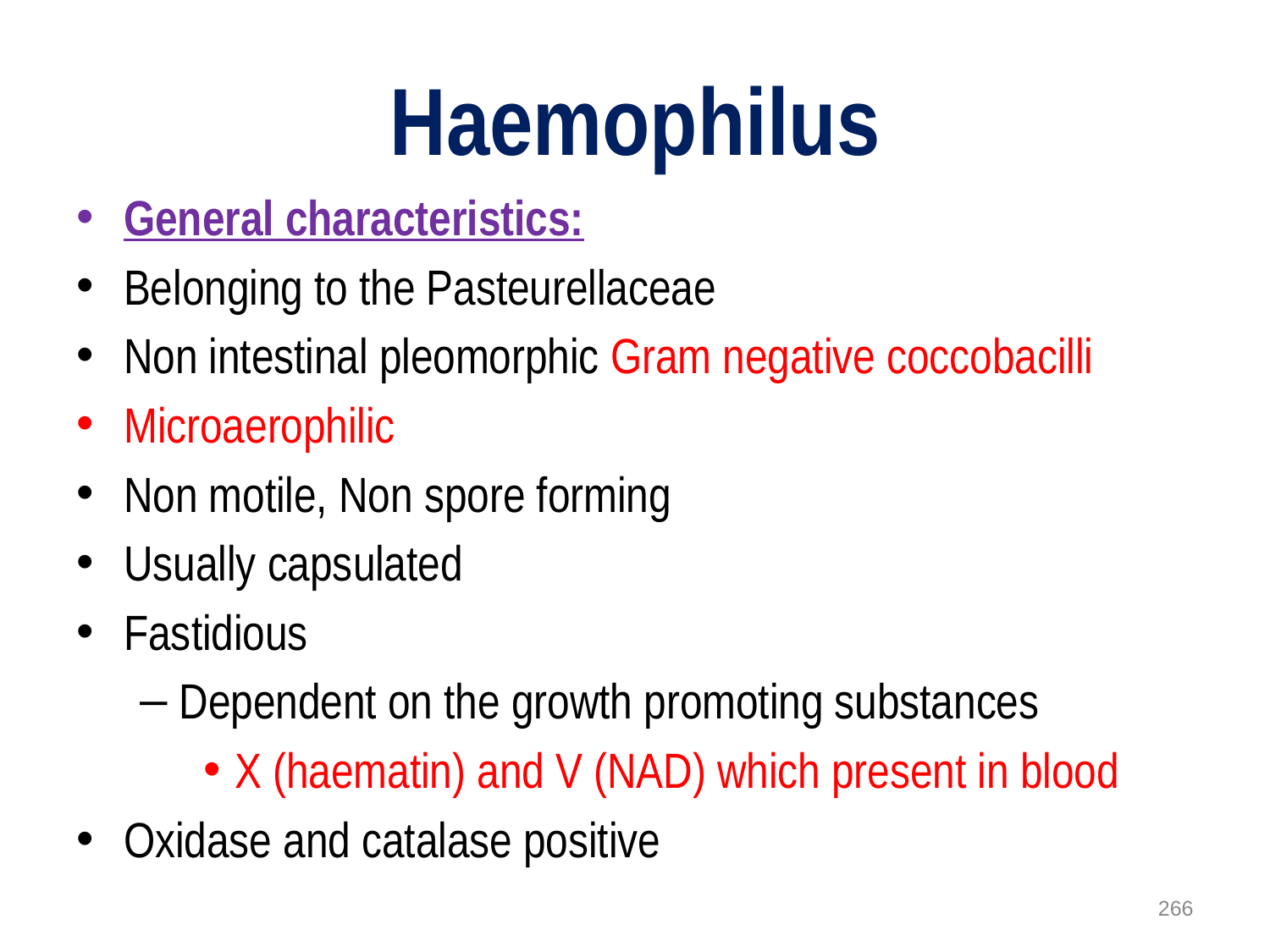

# Haemophilus
General characteristics:
Belonging to the Pasteurellaceae
Non intestinal pleomorphic Gram negative coccobacilli
Microaerophilic
Non motile, Non spore forming
Usually capsulated
Fastidious
Dependent on the growth promoting substances
X (haematin) and V (NAD) which present in blood
Oxidase and catalase positive

266